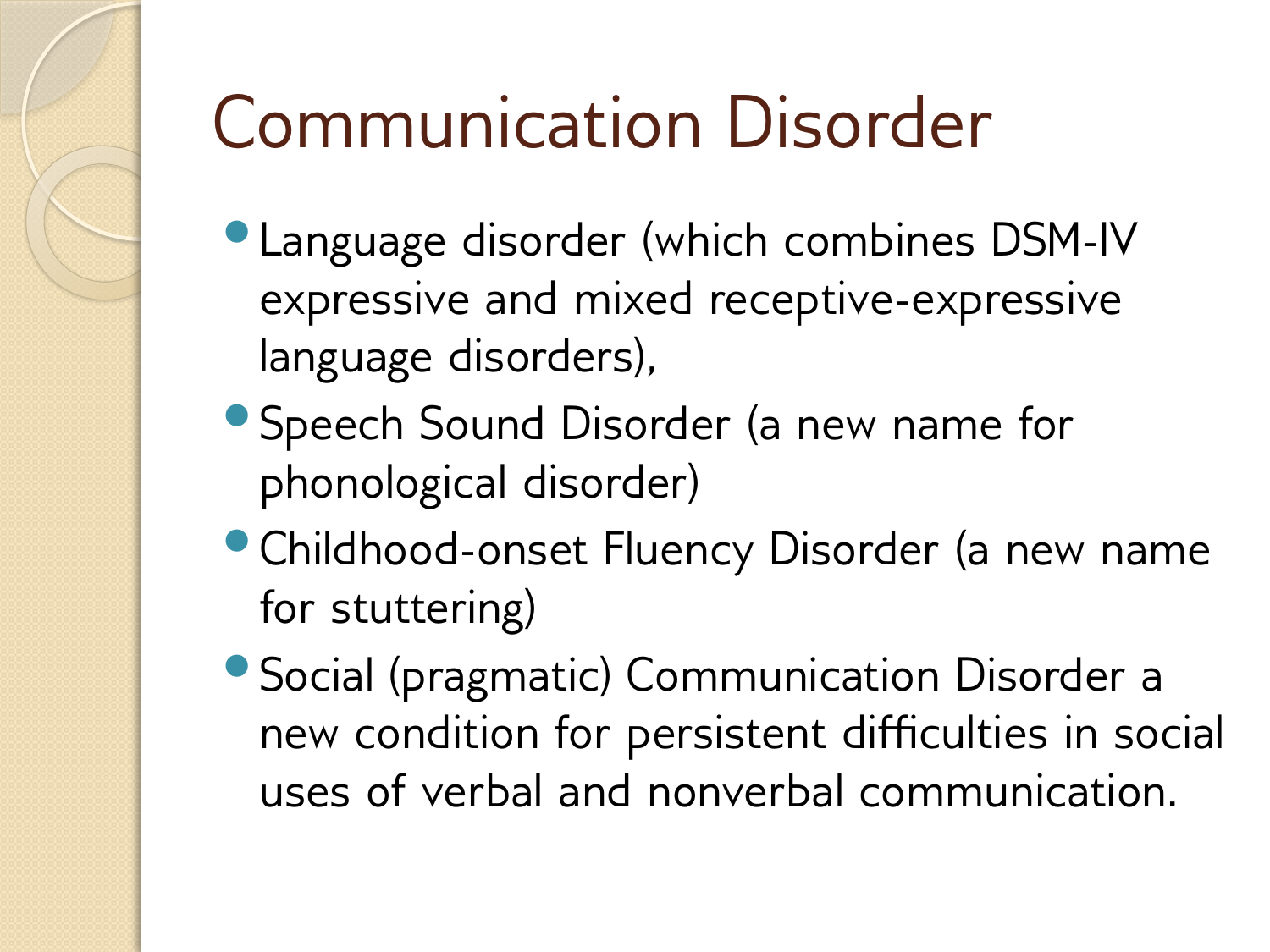

# Communication Disorder
Language disorder (which combines DSM-IV expressive and mixed receptive-expressive language disorders),
Speech Sound Disorder (a new name for phonological disorder)
Childhood-onset Fluency Disorder (a new name for stuttering)
Social (pragmatic) Communication Disorder a new condition for persistent difficulties in social uses of verbal and nonverbal communication.